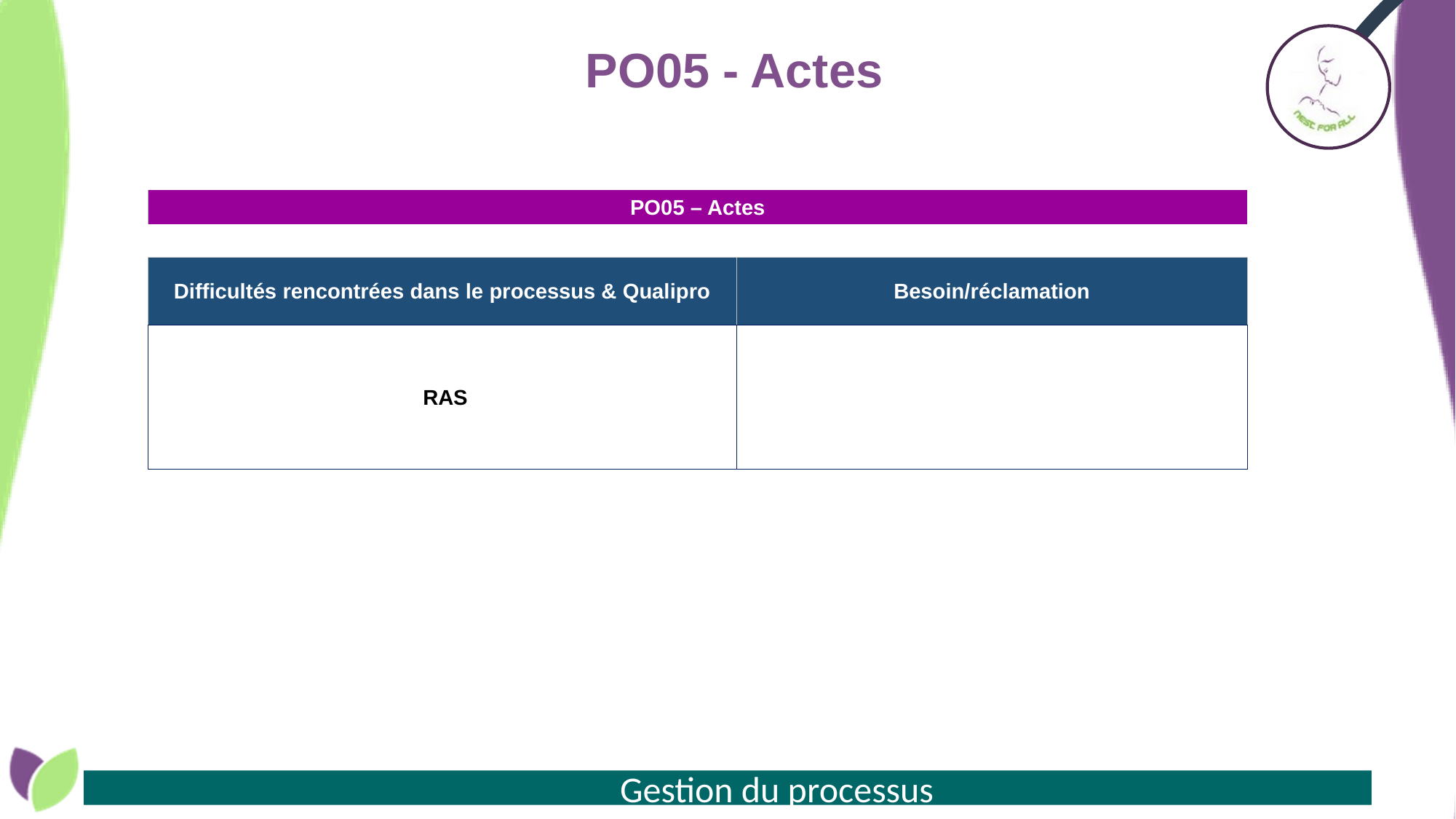

# PO05 - Actes
| PO05 – Actes |  |
| --- | --- |
|  |  |
| Difficultés rencontrées dans le processus & Qualipro | Besoin/réclamation |
| RAS |  |
Gestion du processus